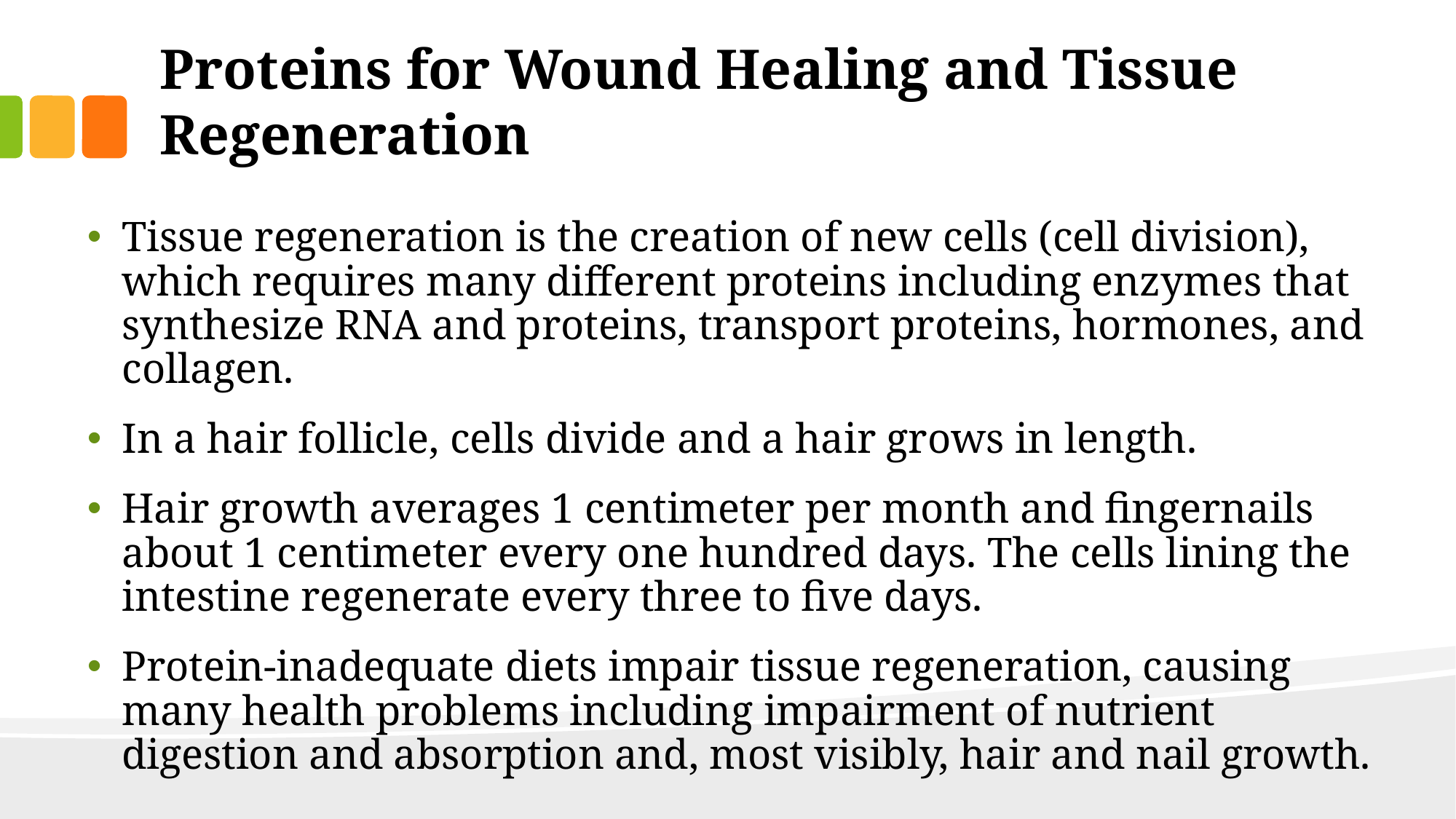

# Proteins for Wound Healing and Tissue Regeneration
Tissue regeneration is the creation of new cells (cell division), which requires many different proteins including enzymes that synthesize RNA and proteins, transport proteins, hormones, and collagen.
In a hair follicle, cells divide and a hair grows in length.
Hair growth averages 1 centimeter per month and fingernails about 1 centimeter every one hundred days. The cells lining the intestine regenerate every three to five days.
Protein-inadequate diets impair tissue regeneration, causing many health problems including impairment of nutrient digestion and absorption and, most visibly, hair and nail growth.